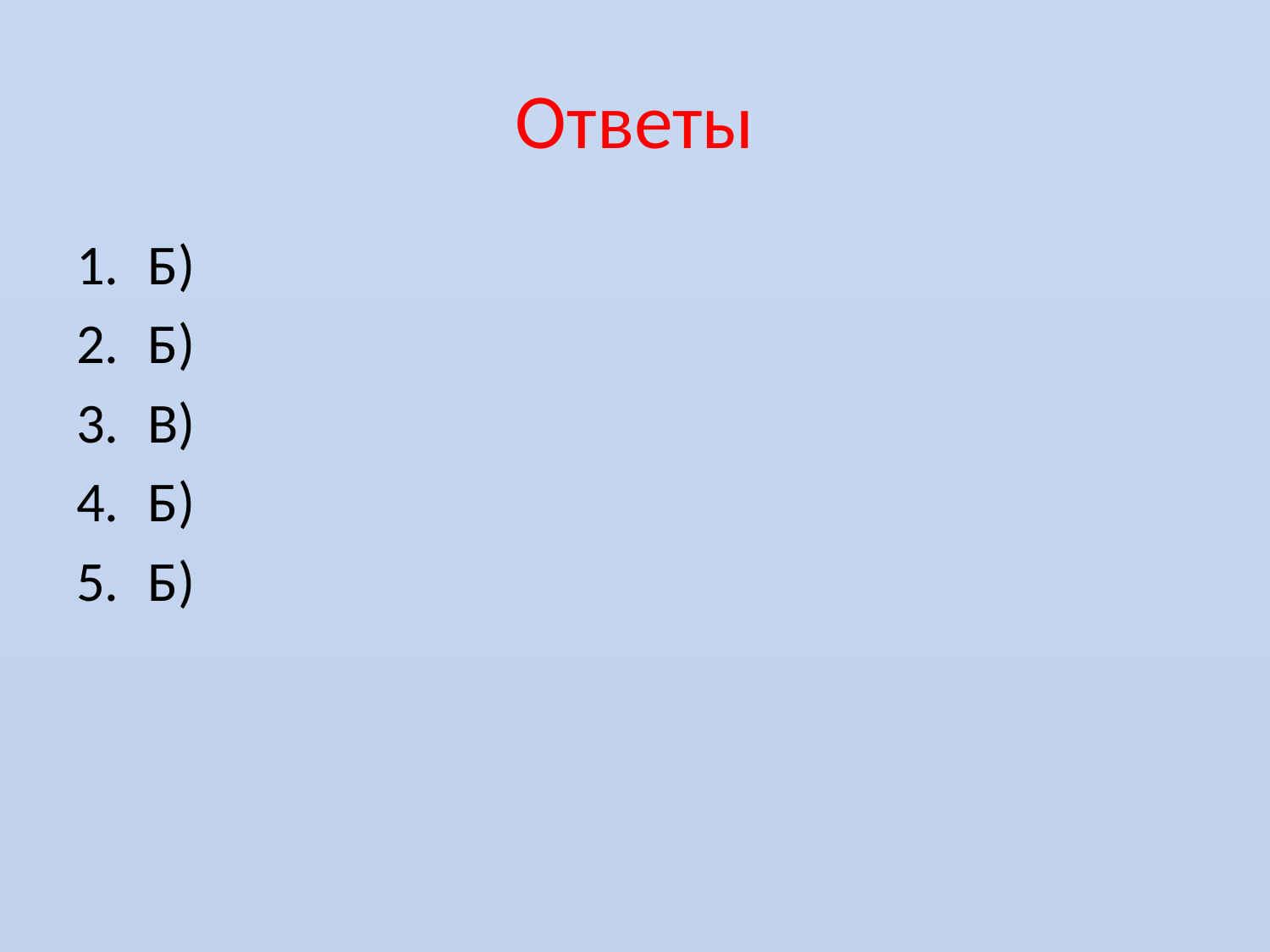

# Ответы
Б)
Б)
В)
Б)
Б)